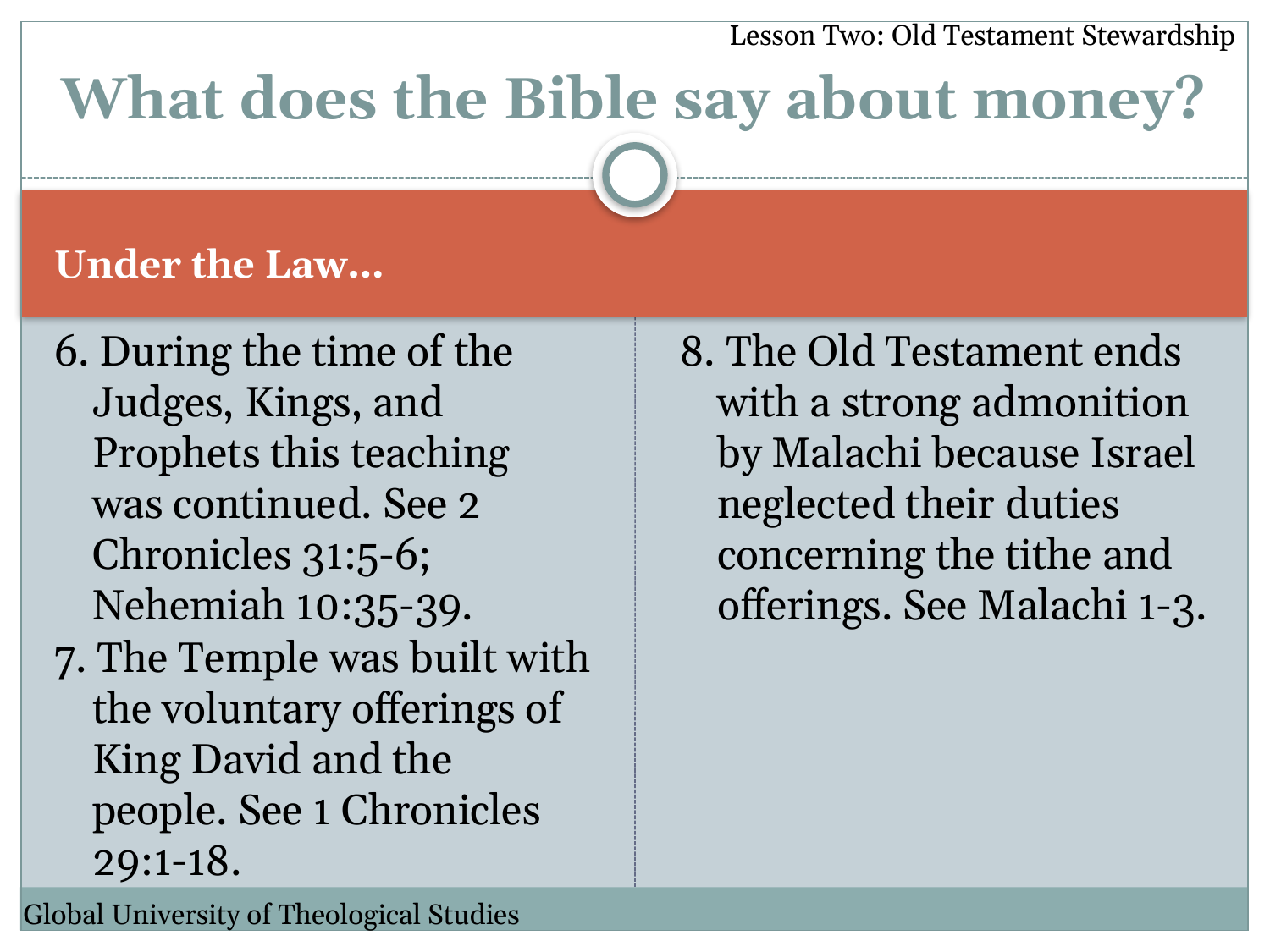

Lesson Two: Old Testament Stewardship
# What does the Bible say about money?
Under the Law…
6. During the time of the Judges, Kings, and Prophets this teaching was continued. See 2 Chronicles 31:5-6; Nehemiah 10:35-39.
8. The Old Testament ends with a strong admonition by Malachi because Israel neglected their duties concerning the tithe and offerings. See Malachi 1-3.
7. The Temple was built with the voluntary offerings of King David and the people. See 1 Chronicles 29:1-18.
Global University of Theological Studies